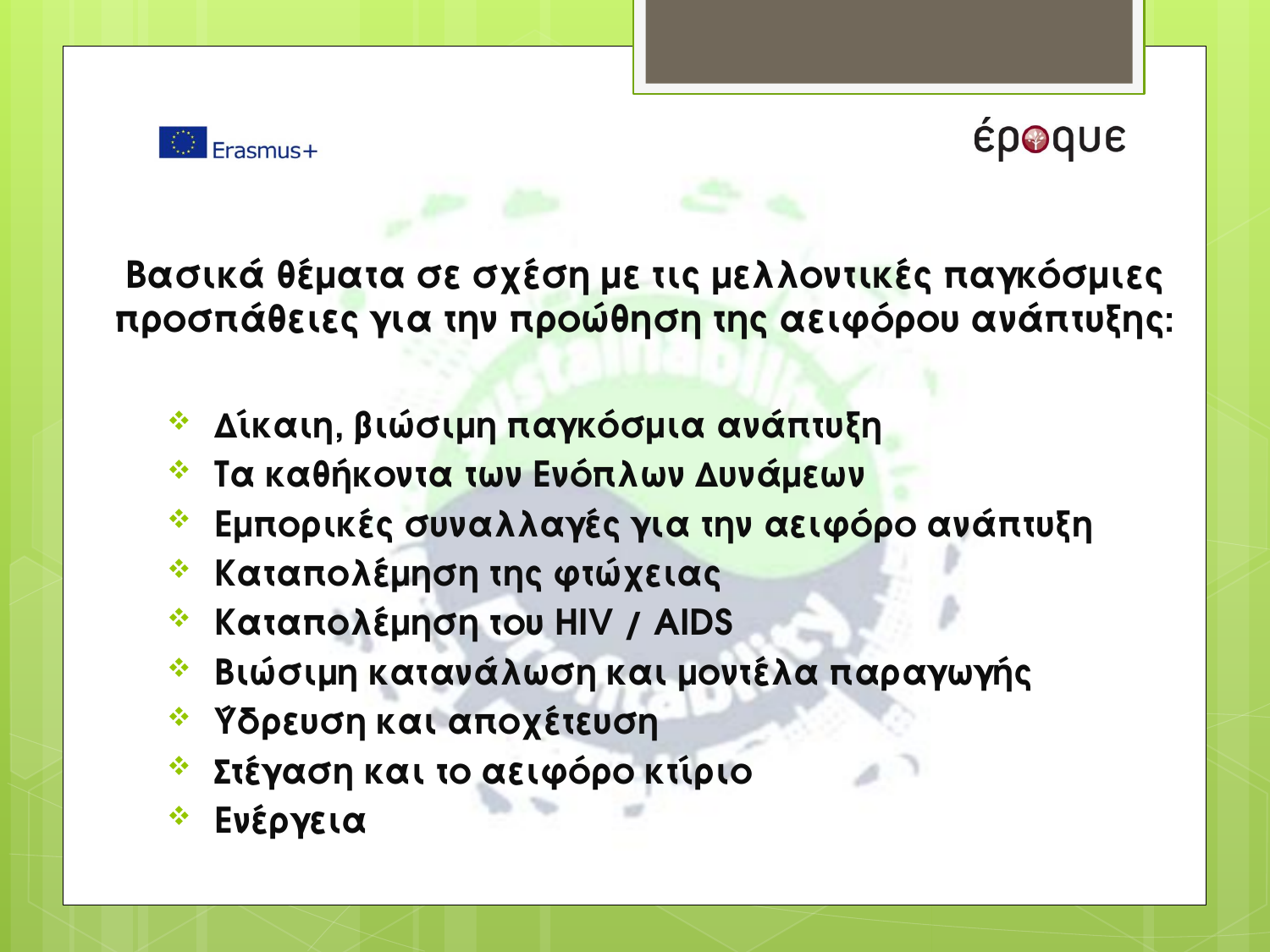

# Βασικά θέματα σε σχέση με τις μελλοντικές παγκόσμιες προσπάθειες για την προώθηση της αειφόρου ανάπτυξης:
Δίκαιη, βιώσιμη παγκόσμια ανάπτυξη
Τα καθήκοντα των Ενόπλων Δυνάμεων
Εμπορικές συναλλαγές για την αειφόρο ανάπτυξη
Καταπολέμηση της φτώχειας
Καταπολέμηση του HIV / AIDS
Βιώσιμη κατανάλωση και μοντέλα παραγωγής
Ύδρευση και αποχέτευση
Στέγαση και το αειφόρο κτίριο
Ενέργεια